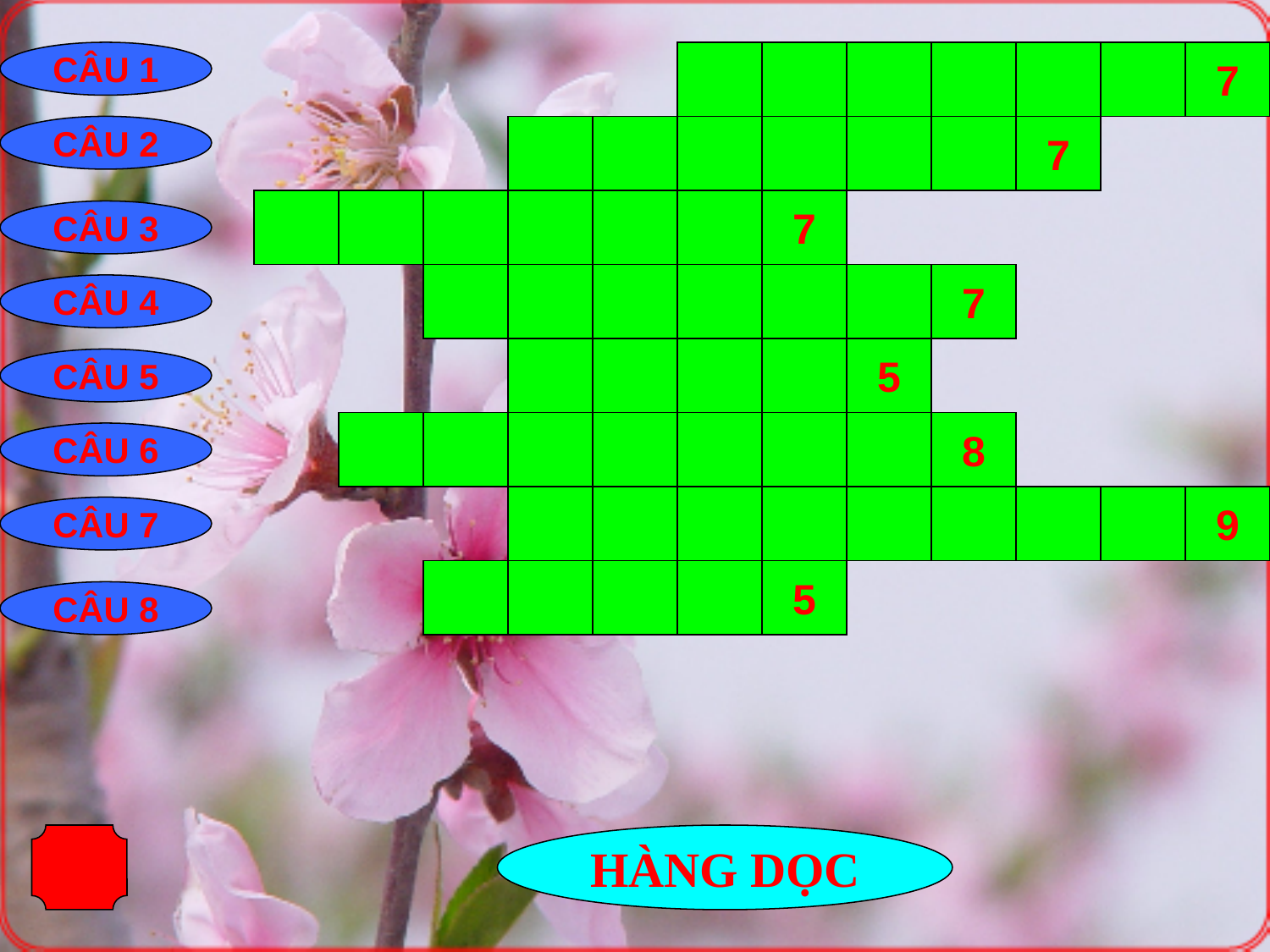

CÂU 1
V

I

Ệ

T

B

Ắ

C
7
CÂU 2
Đ

Ộ

I

C

U

N

G
7
B

Ú

A

L

I

Ê

M
7
CÂU 3
P

H

Á

T

X

Í

T
7
CÂU 4
N

A

M

K

Ì
5
CÂU 5
K

H

U

Ổ

I

N

Ậ

M
8
CÂU 6
Đ

Ô

N

G

D

Ư

Ơ

N

G
9
CÂU 7
B

Á

C

H

Ồ
5
CÂU 8

HÀNG DỌC